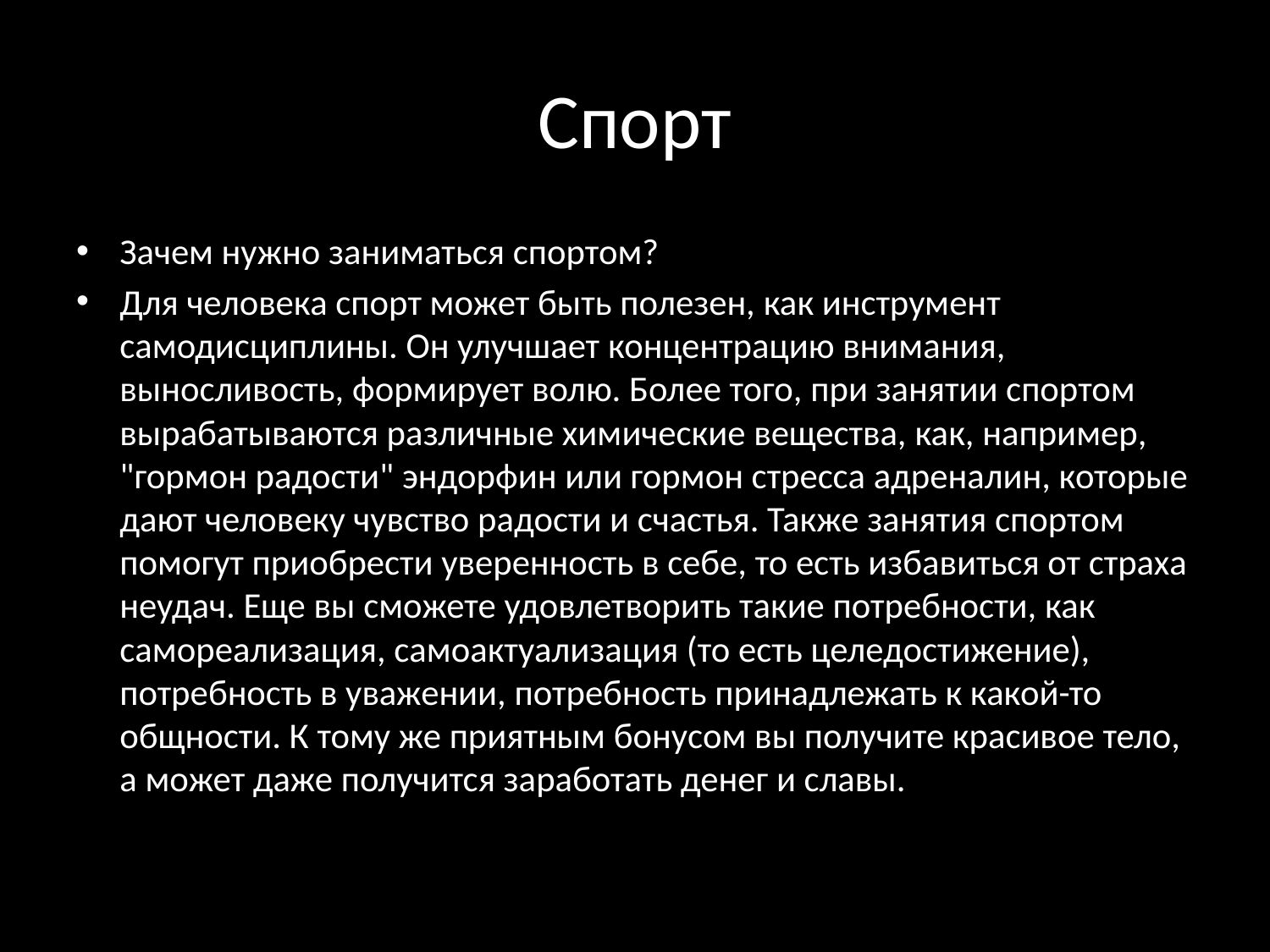

# Спорт
Зачем нужно заниматься спортом?
Для человека спорт может быть полезен, как инструмент самодисциплины. Он улучшает концентрацию внимания, выносливость, формирует волю. Более того, при занятии спортом вырабатываются различные химические вещества, как, например, "гормон радости" эндорфин или гормон стресса адреналин, которые дают человеку чувство радости и счастья. Также занятия спортом помогут приобрести уверенность в себе, то есть избавиться от страха неудач. Еще вы сможете удовлетворить такие потребности, как самореализация, самоактуализация (то есть целедостижение), потребность в уважении, потребность принадлежать к какой-то общности. К тому же приятным бонусом вы получите красивое тело, а может даже получится заработать денег и славы.